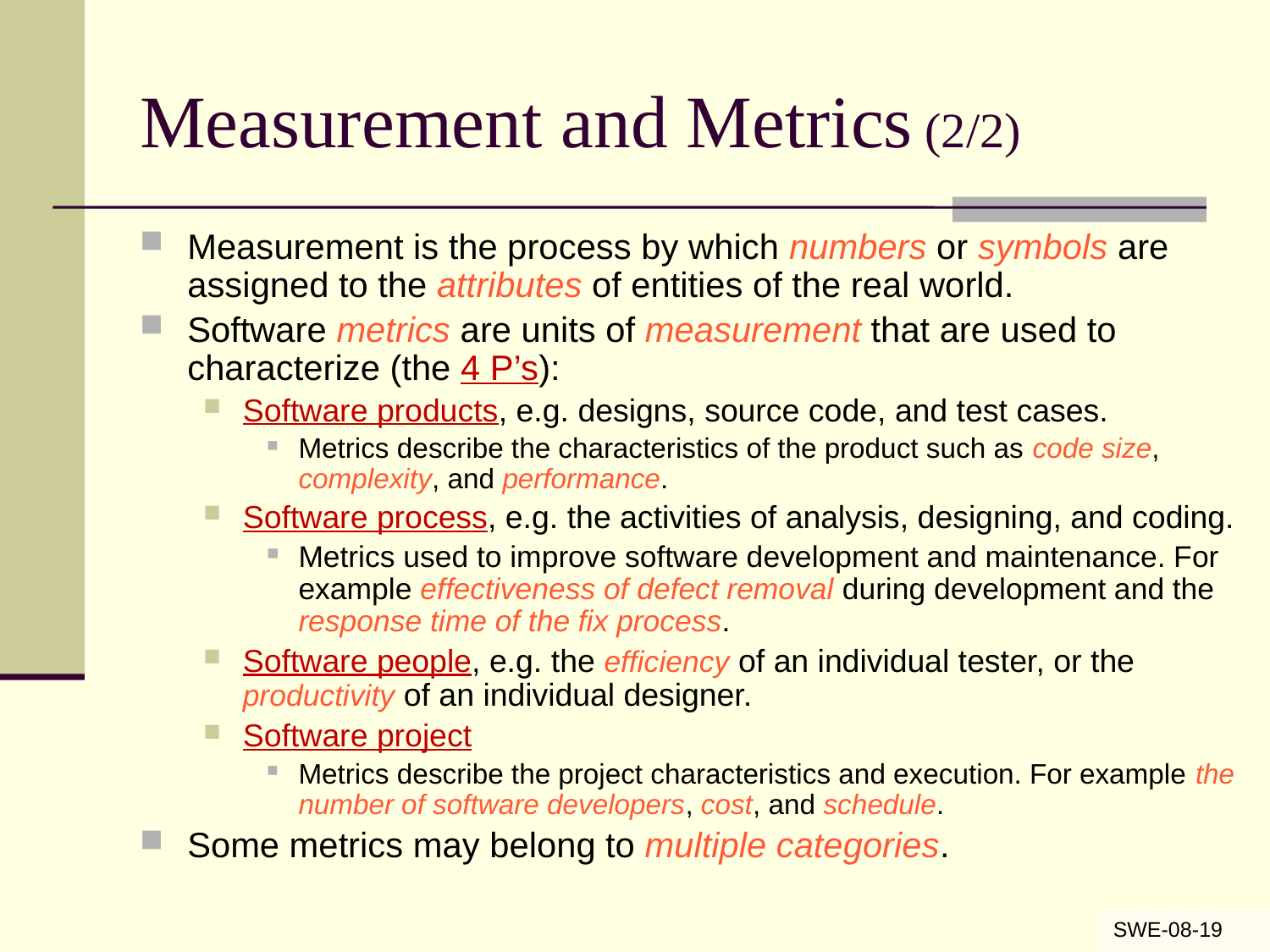

# Measurement and Metrics (2/2)
Measurement is the process by which numbers or symbols are assigned to the attributes of entities of the real world.
Software metrics are units of measurement that are used to characterize (the 4 P’s):
Software products, e.g. designs, source code, and test cases.
Metrics describe the characteristics of the product such as code size, complexity, and performance.
Software process, e.g. the activities of analysis, designing, and coding.
Metrics used to improve software development and maintenance. For example effectiveness of defect removal during development and the response time of the fix process.
Software people, e.g. the efficiency of an individual tester, or the productivity of an individual designer.
Software project
Metrics describe the project characteristics and execution. For example the number of software developers, cost, and schedule.
Some metrics may belong to multiple categories.